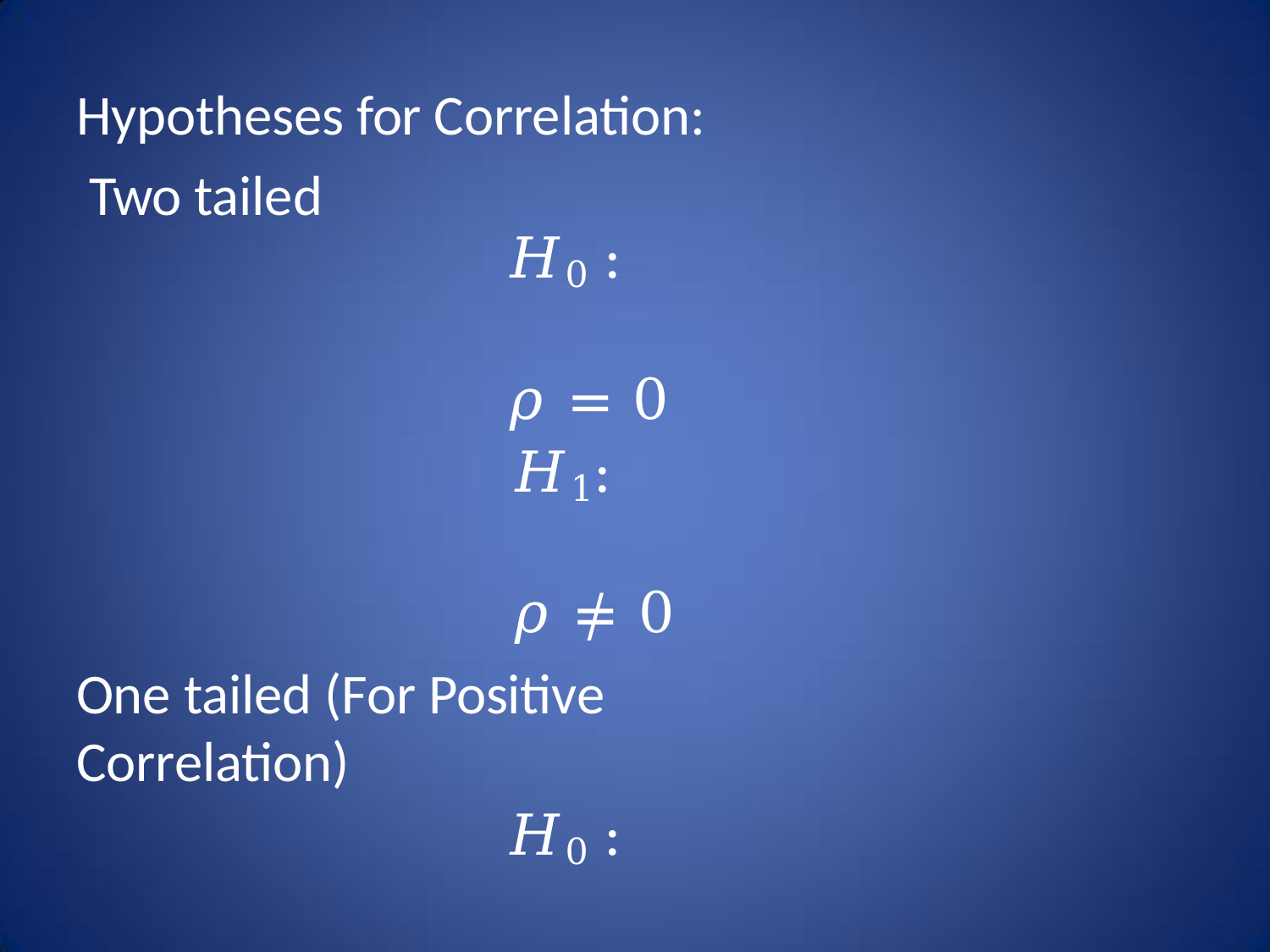

Hypotheses for Correlation:  Two tailed
𝐻0 :	𝜌 = 0
𝐻1:	𝜌 ≠ 0
One tailed (For Positive Correlation)
𝐻0 :	𝜌 = 0
𝐻1:	𝜌 > 0
One tailed (For Negative Correlation)
𝐻0 :	𝜌 = 0
𝐻1:	𝜌 < 0